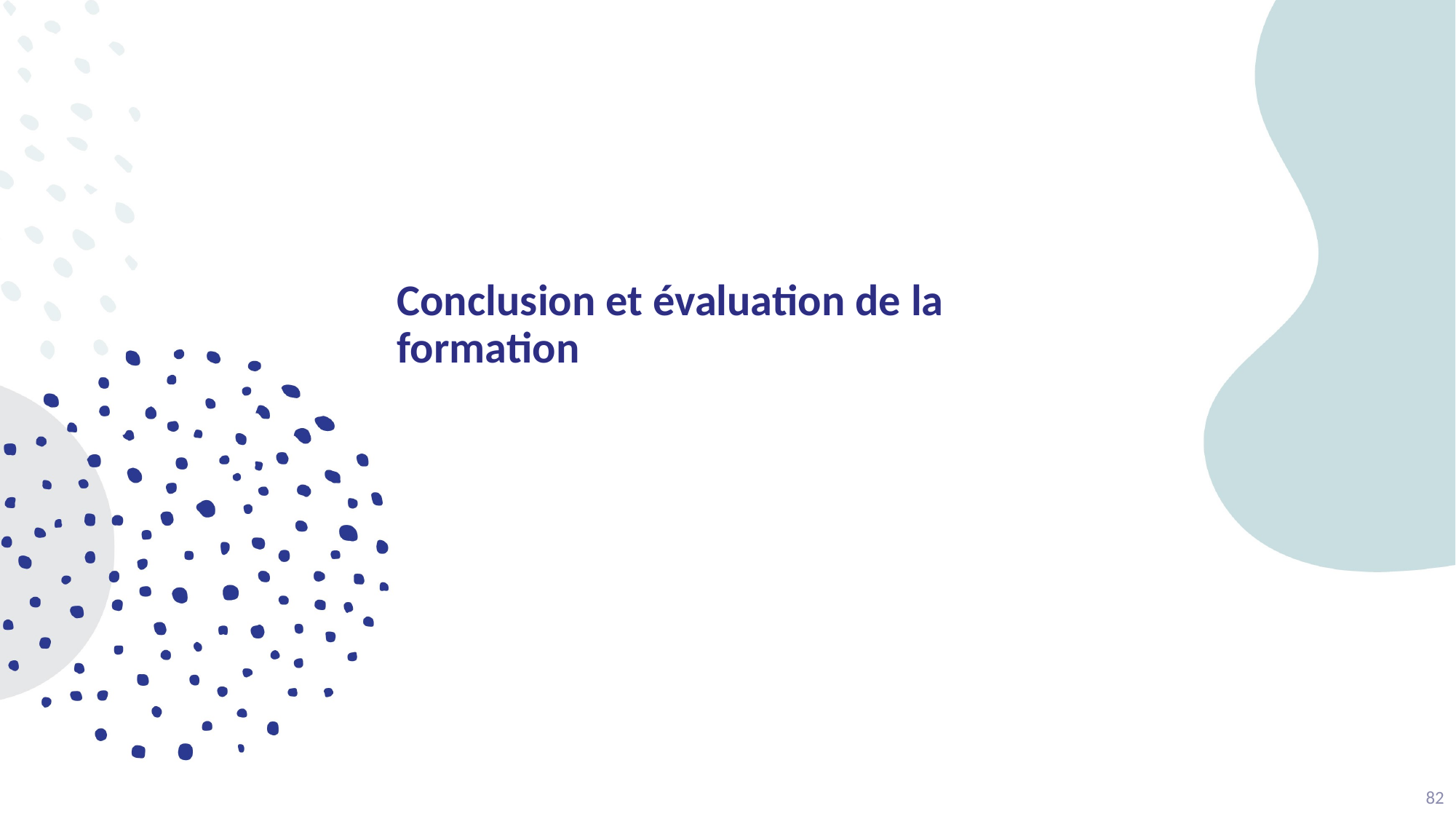

Conclusion et évaluation de la formation
82